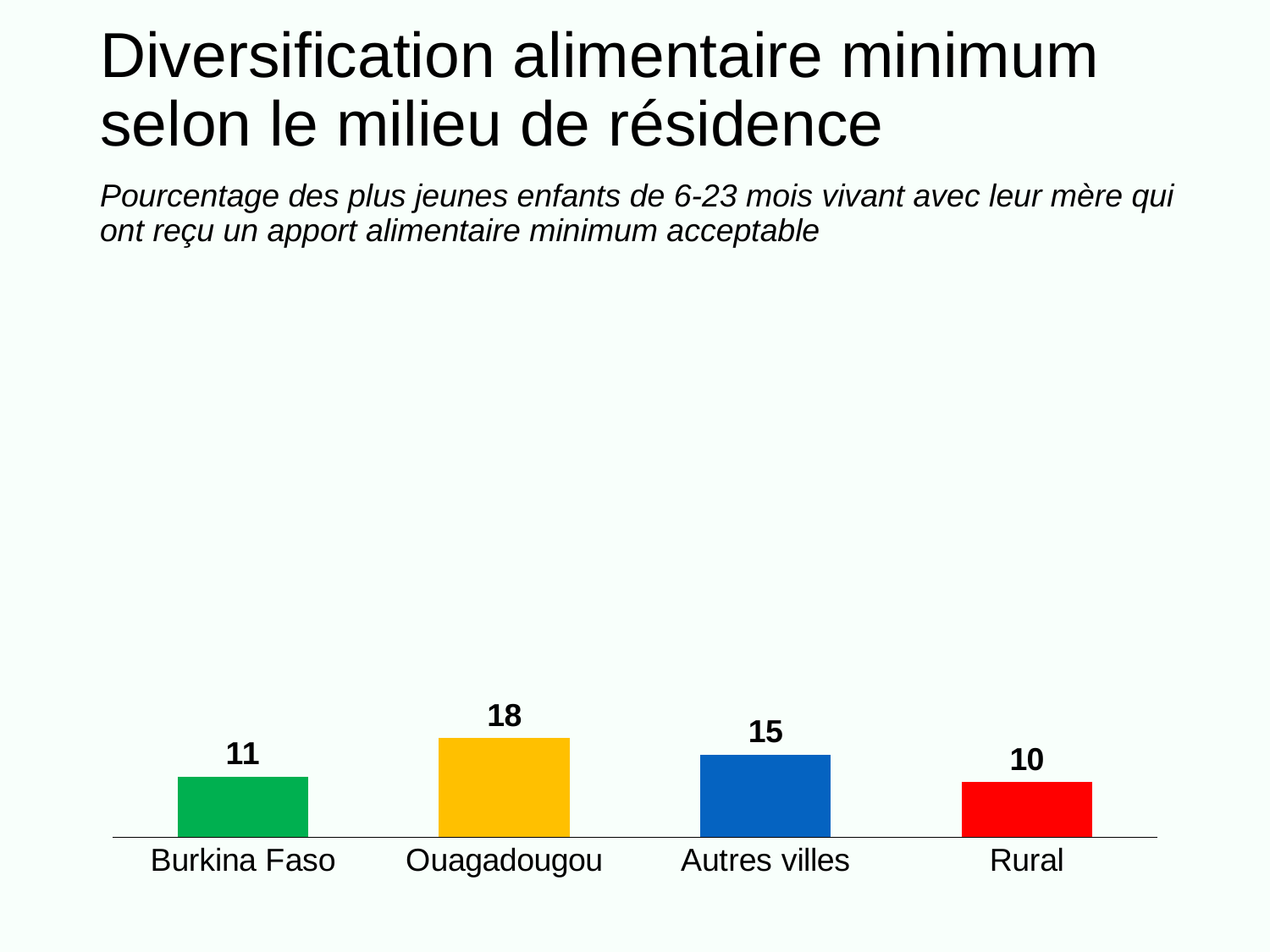

# Diversification alimentaire minimum selon le milieu de résidence
Pourcentage des plus jeunes enfants de 6-23 mois vivant avec leur mère qui ont reçu un apport alimentaire minimum acceptable

### Chart

| Category | Burkina Faso |
|---|---|
| Burkina Faso | 11.0 |
| Ouagadougou | 18.0 |
| Autres villes | 15.0 |
| Rural | 10.0 |